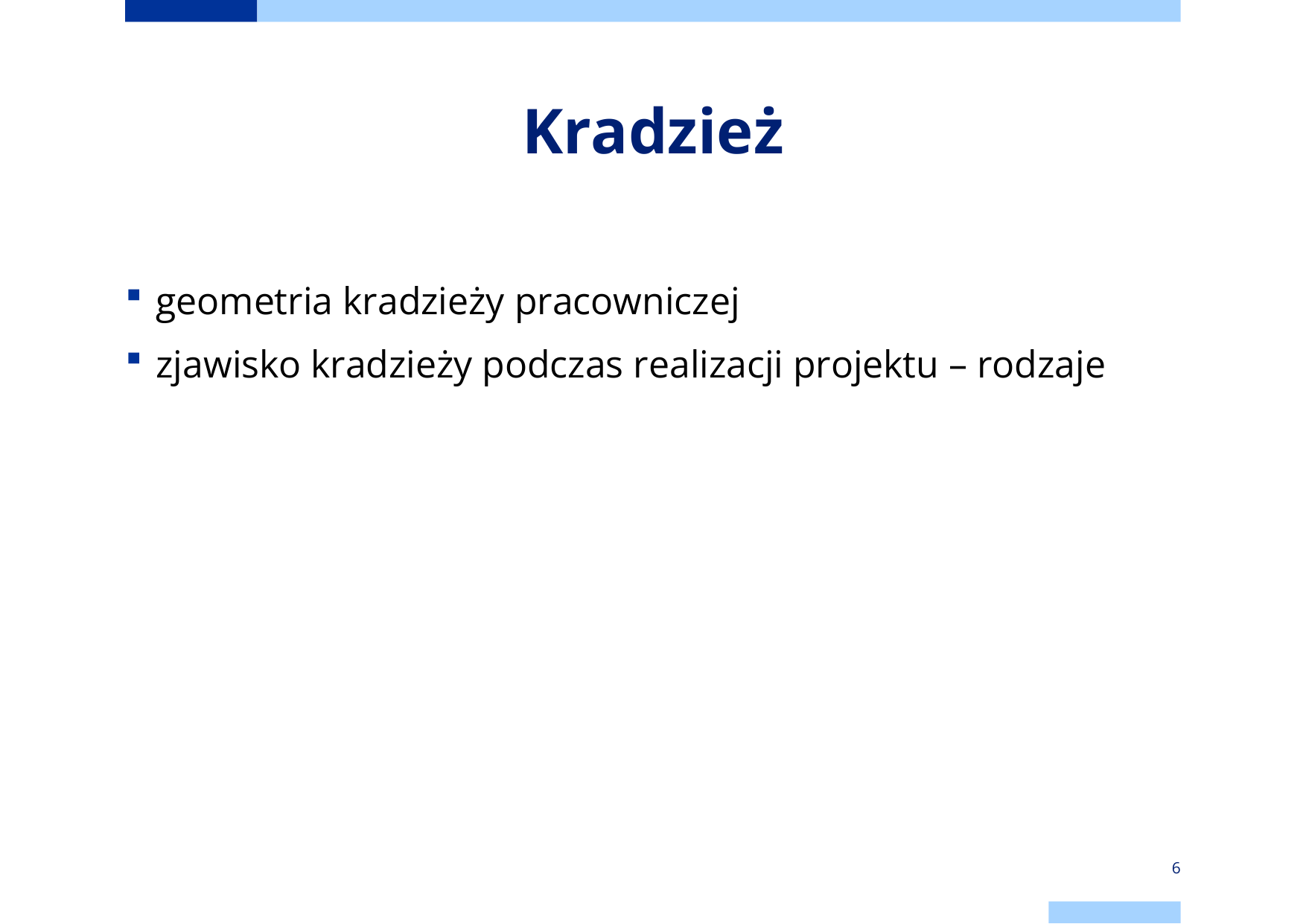

# Kradzież
geometria kradzieży pracowniczej
zjawisko kradzieży podczas realizacji projektu – rodzaje

6